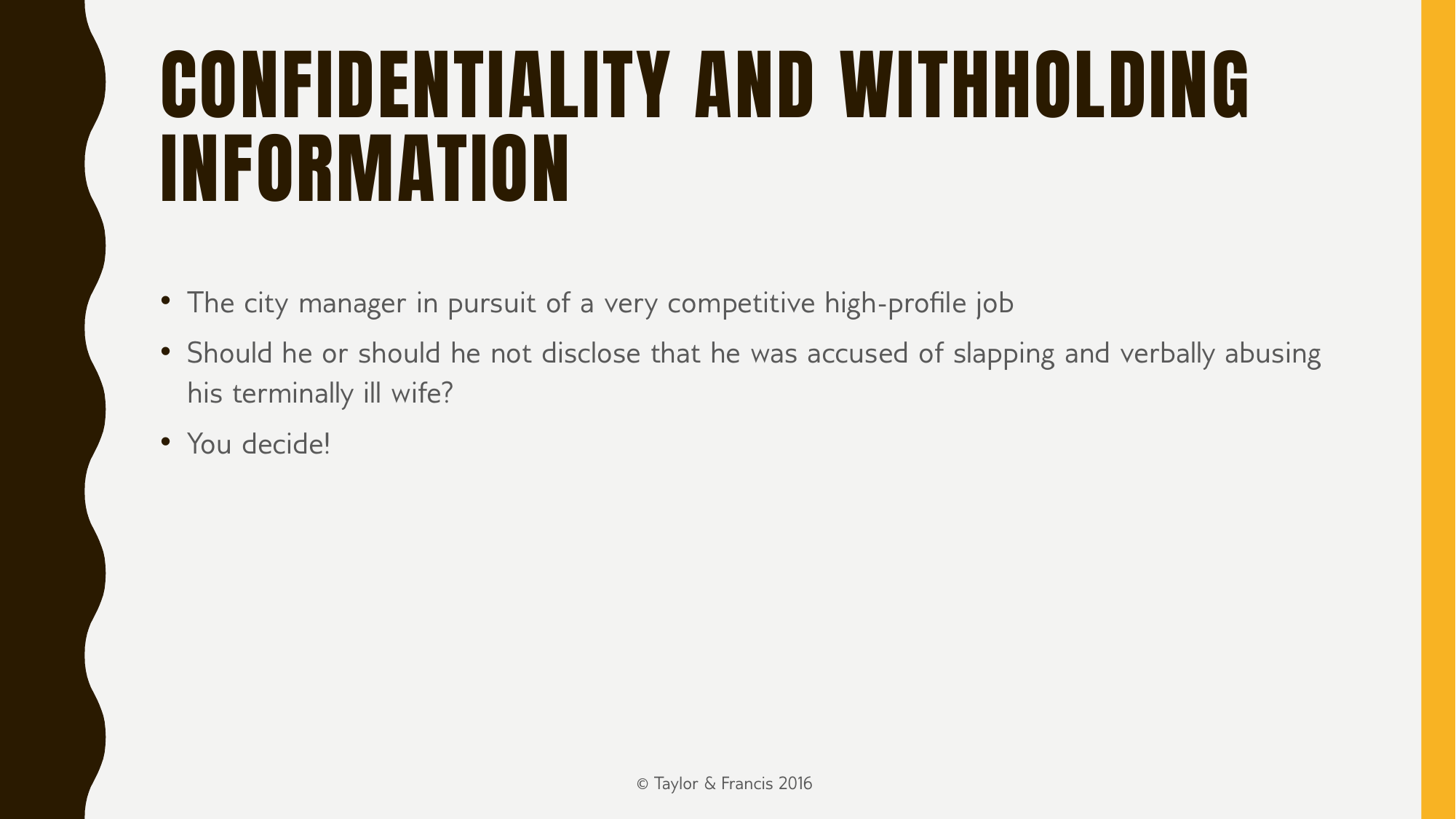

# Confidentiality and Withholding Information
The city manager in pursuit of a very competitive high-profile job
Should he or should he not disclose that he was accused of slapping and verbally abusing his terminally ill wife?
You decide!
© Taylor & Francis 2016